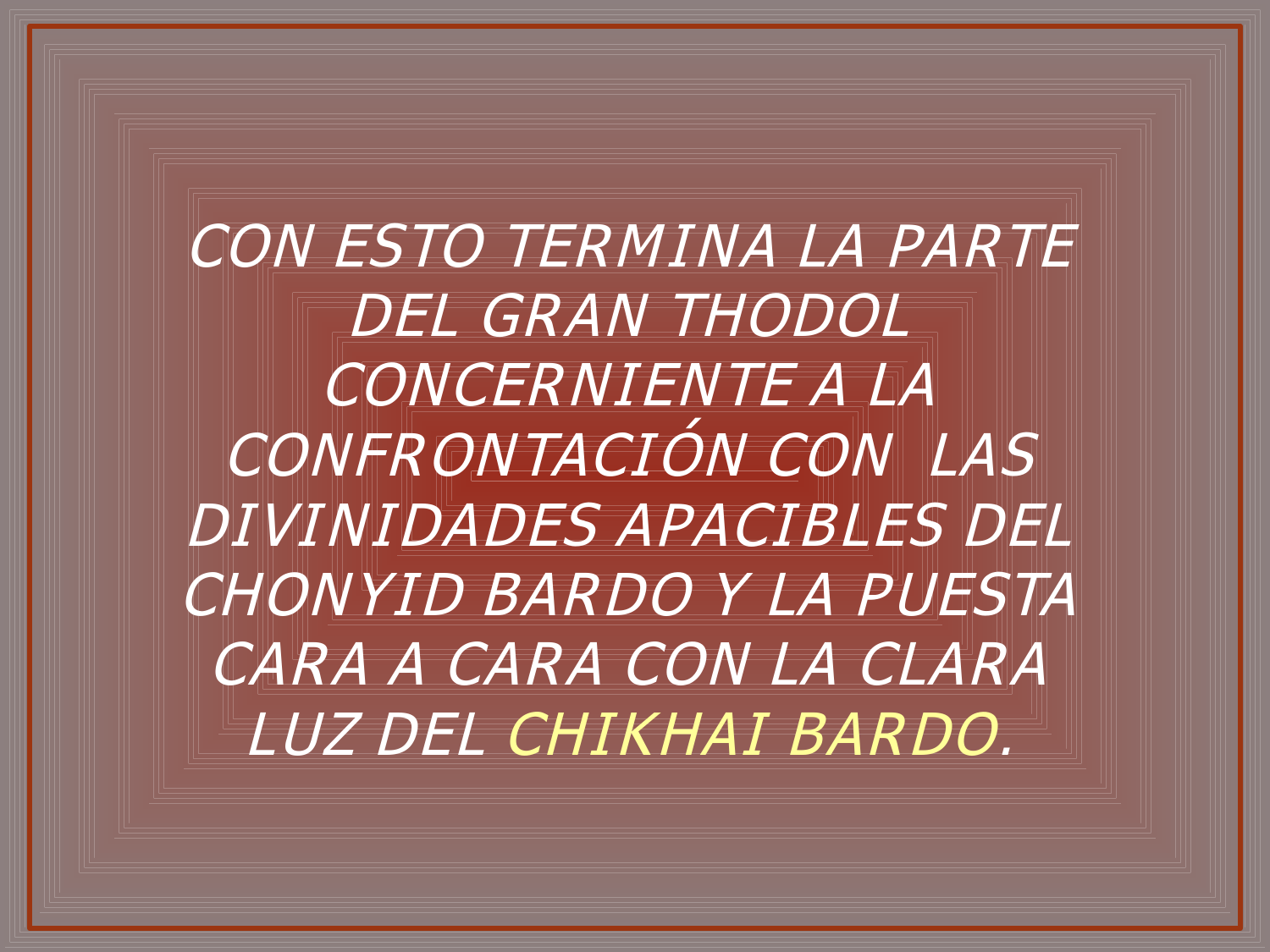

CON ESTO TERMINA LA PARTE DEL GRAN THODOL CONCERNIENTE A LA CONFRONTACIÓN CON  LAS DIVINIDADES APACIBLES DEL CHONYID BARDO Y LA PUESTA CARA A CARA CON LA CLARA LUZ DEL CHIKHAI BARDO.